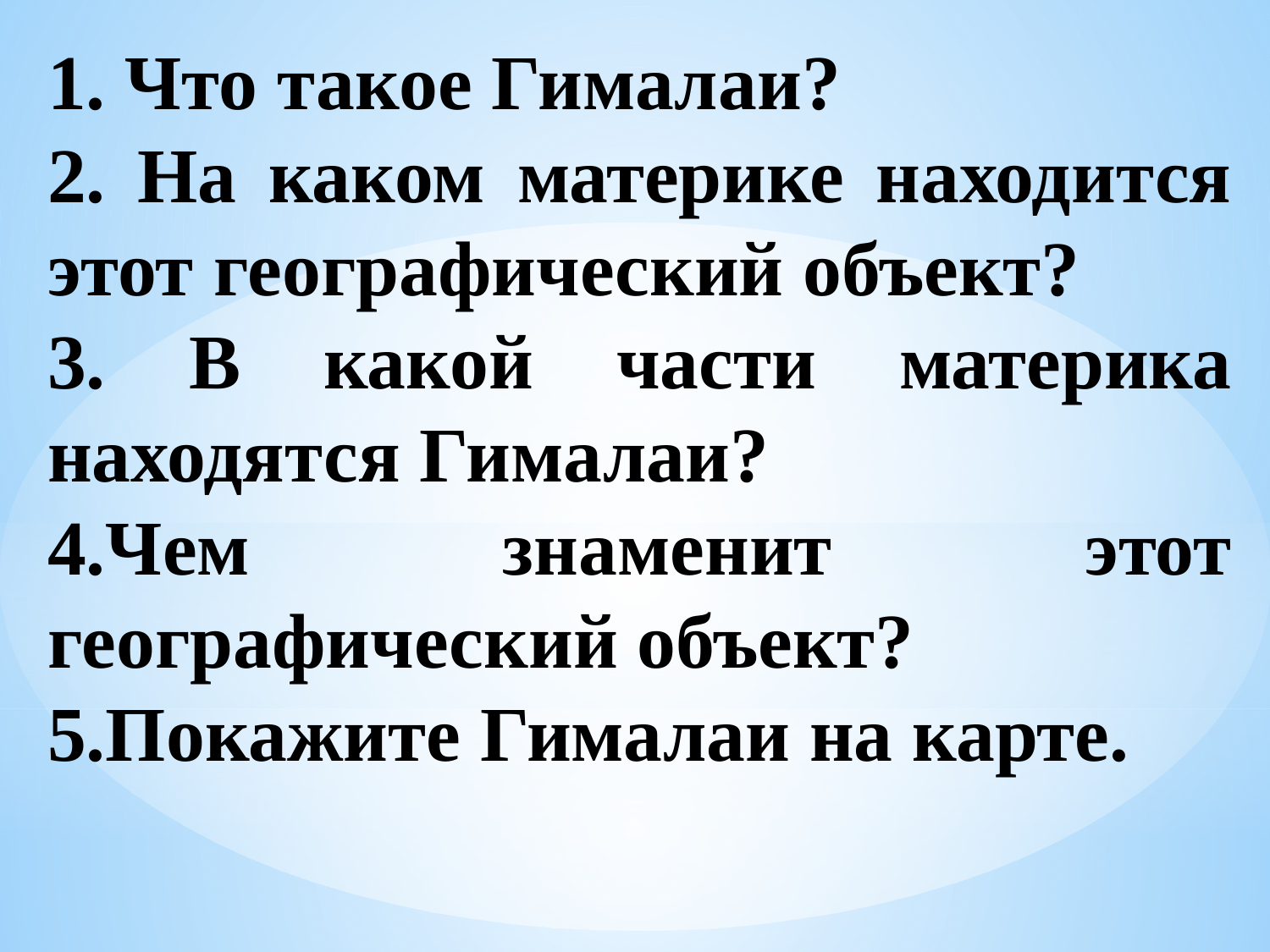

1. Что такое Гималаи?
2. На каком материке находится этот географический объект?
3. В какой части материка находятся Гималаи?
4.Чем знаменит этот географический объект?
5.Покажите Гималаи на карте.